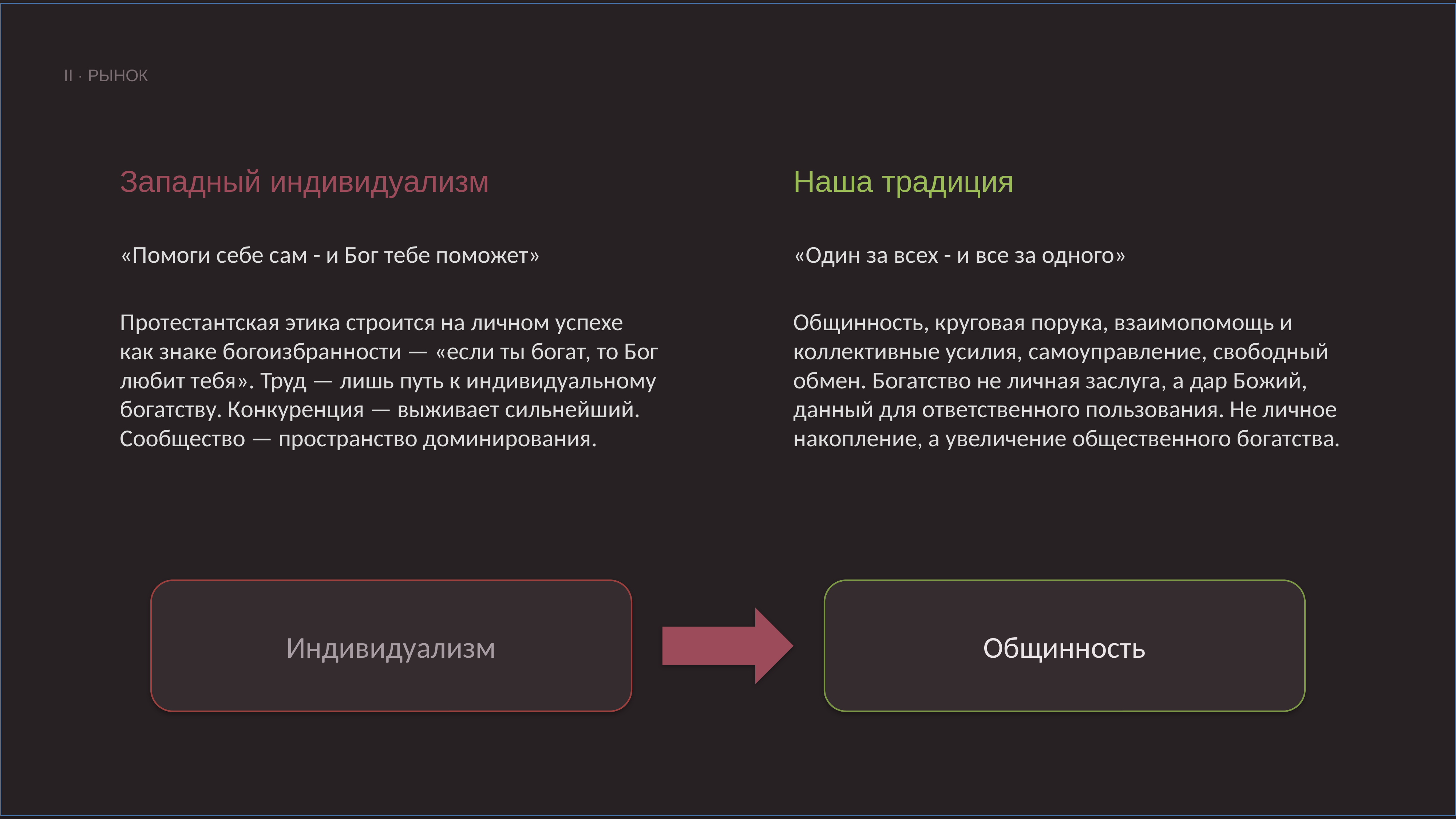

II · РЫНОК
Западный индивидуализм
Наша традиция
«Помоги себе сам - и Бог тебе поможет»
«Один за всех - и все за одного»
Протестантская этика строится на личном успехе как знаке богоизбранности — «если ты богат, то Бог любит тебя». Труд — лишь путь к индивидуальному богатству. Конкуренция — выживает сильнейший. Сообщество — пространство доминирования.
Общинность, круговая порука, взаимопомощь и коллективные усилия, самоуправление, свободный обмен. Богатство не личная заслуга, а дар Божий, данный для ответственного пользования. Не личное накопление, а увеличение общественного богатства.

Индивидуализм

Общинность